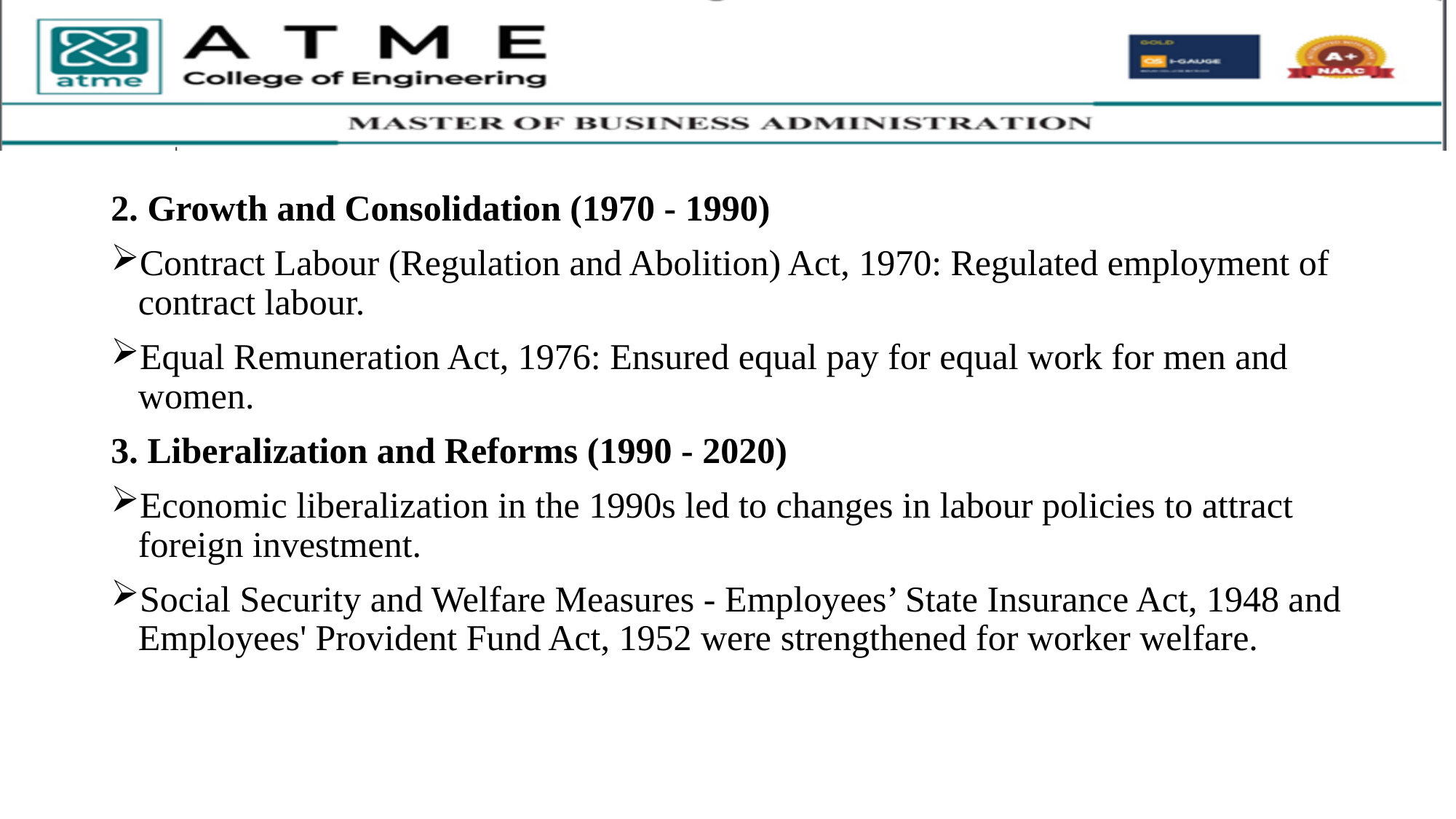

2. Growth and Consolidation (1970 - 1990)
Contract Labour (Regulation and Abolition) Act, 1970: Regulated employment of contract labour.
Equal Remuneration Act, 1976: Ensured equal pay for equal work for men and women.
3. Liberalization and Reforms (1990 - 2020)
Economic liberalization in the 1990s led to changes in labour policies to attract foreign investment.
Social Security and Welfare Measures - Employees’ State Insurance Act, 1948 and Employees' Provident Fund Act, 1952 were strengthened for worker welfare.